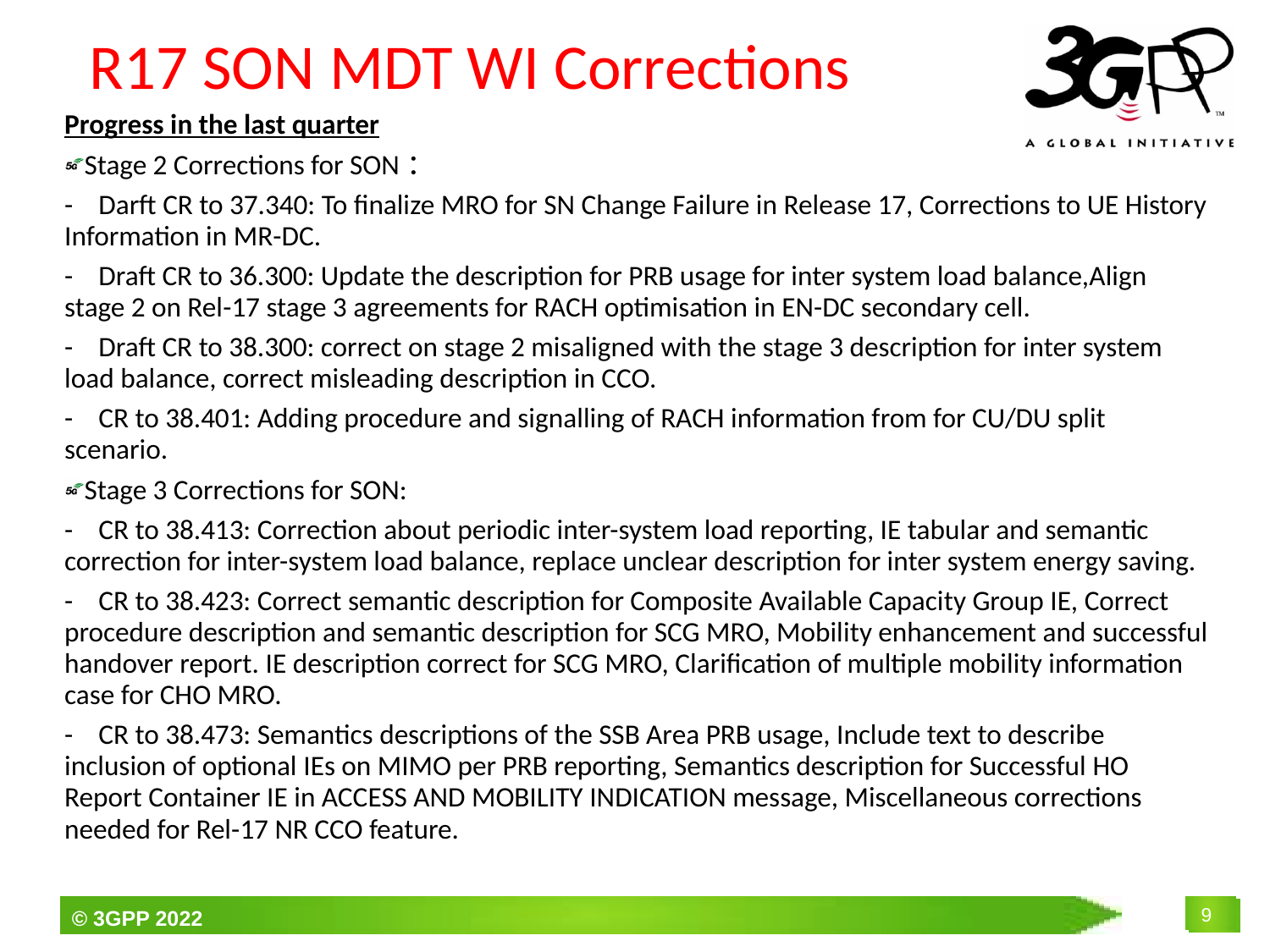

# R17 SON MDT WI Corrections
Progress in the last quarter
Stage 2 Corrections for SON：
-    Darft CR to 37.340: To finalize MRO for SN Change Failure in Release 17, Corrections to UE History Information in MR-DC.
-    Draft CR to 36.300: Update the description for PRB usage for inter system load balance,Align stage 2 on Rel-17 stage 3 agreements for RACH optimisation in EN-DC secondary cell.
-    Draft CR to 38.300: correct on stage 2 misaligned with the stage 3 description for inter system load balance, correct misleading description in CCO.
-    CR to 38.401: Adding procedure and signalling of RACH information from for CU/DU split scenario.
Stage 3 Corrections for SON:
-    CR to 38.413: Correction about periodic inter-system load reporting, IE tabular and semantic correction for inter-system load balance, replace unclear description for inter system energy saving.
-    CR to 38.423: Correct semantic description for Composite Available Capacity Group IE, Correct procedure description and semantic description for SCG MRO, Mobility enhancement and successful handover report. IE description correct for SCG MRO, Clarification of multiple mobility information case for CHO MRO.
-    CR to 38.473: Semantics descriptions of the SSB Area PRB usage, Include text to describe inclusion of optional IEs on MIMO per PRB reporting, Semantics description for Successful HO Report Container IE in ACCESS AND MOBILITY INDICATION message, Miscellaneous corrections needed for Rel-17 NR CCO feature.

9